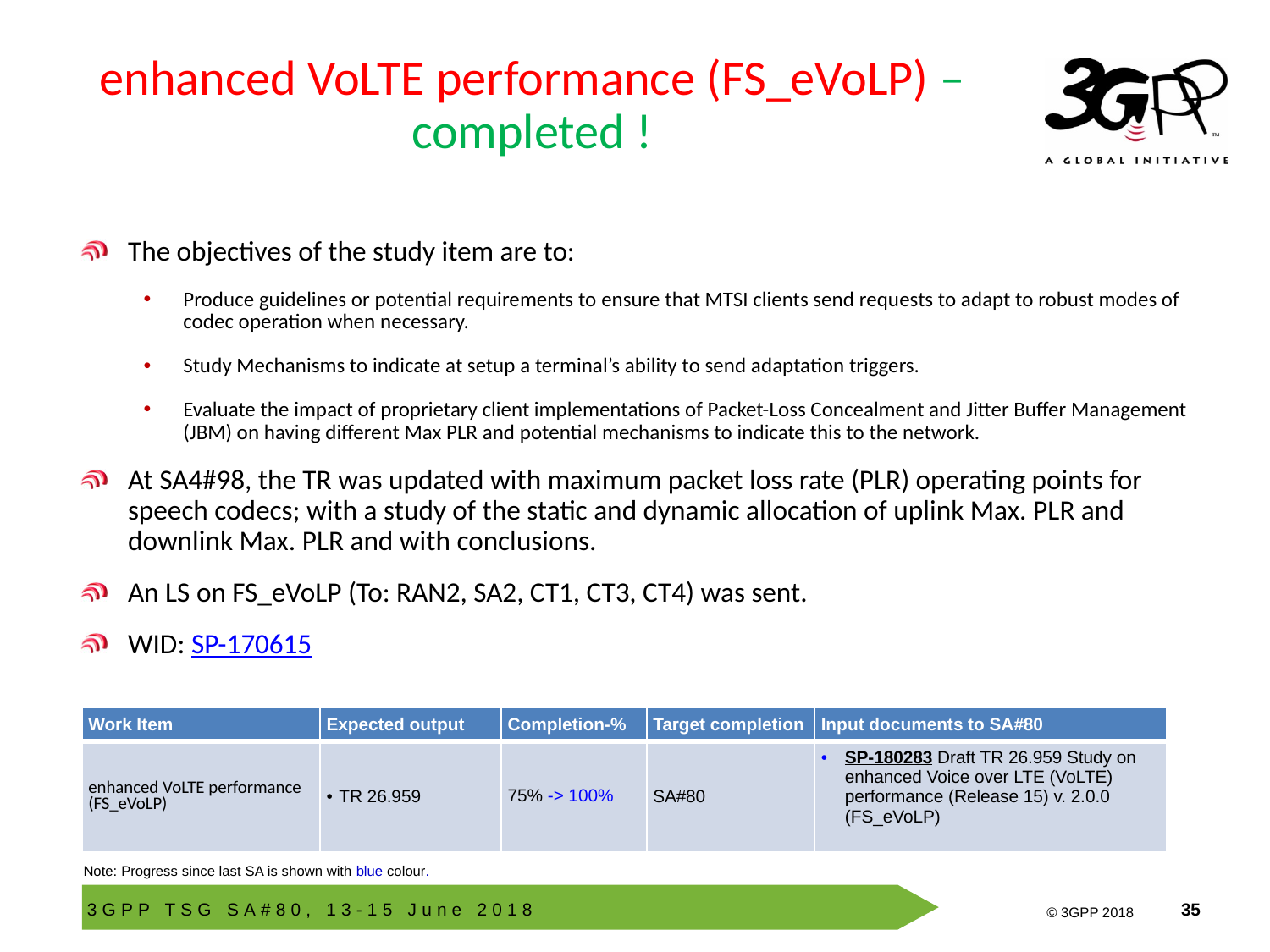

# enhanced VoLTE performance (FS_eVoLP) – completed !
The objectives of the study item are to:
Produce guidelines or potential requirements to ensure that MTSI clients send requests to adapt to robust modes of codec operation when necessary.
Study Mechanisms to indicate at setup a terminal’s ability to send adaptation triggers.
Evaluate the impact of proprietary client implementations of Packet-Loss Concealment and Jitter Buffer Management (JBM) on having different Max PLR and potential mechanisms to indicate this to the network.
At SA4#98, the TR was updated with maximum packet loss rate (PLR) operating points for speech codecs; with a study of the static and dynamic allocation of uplink Max. PLR and downlink Max. PLR and with conclusions.
An LS on FS_eVoLP (To: RAN2, SA2, CT1, CT3, CT4) was sent.
WID: SP-170615
| Work Item | Expected output | Completion-% | Target completion | Input documents to SA#80 |
| --- | --- | --- | --- | --- |
| enhanced VoLTE performance (FS\_eVoLP) | TR 26.959 | 75% -> 100% | SA#80 | SP-180283 Draft TR 26.959 Study on enhanced Voice over LTE (VoLTE) performance (Release 15) v. 2.0.0 (FS\_eVoLP) |
Note: Progress since last SA is shown with blue colour.